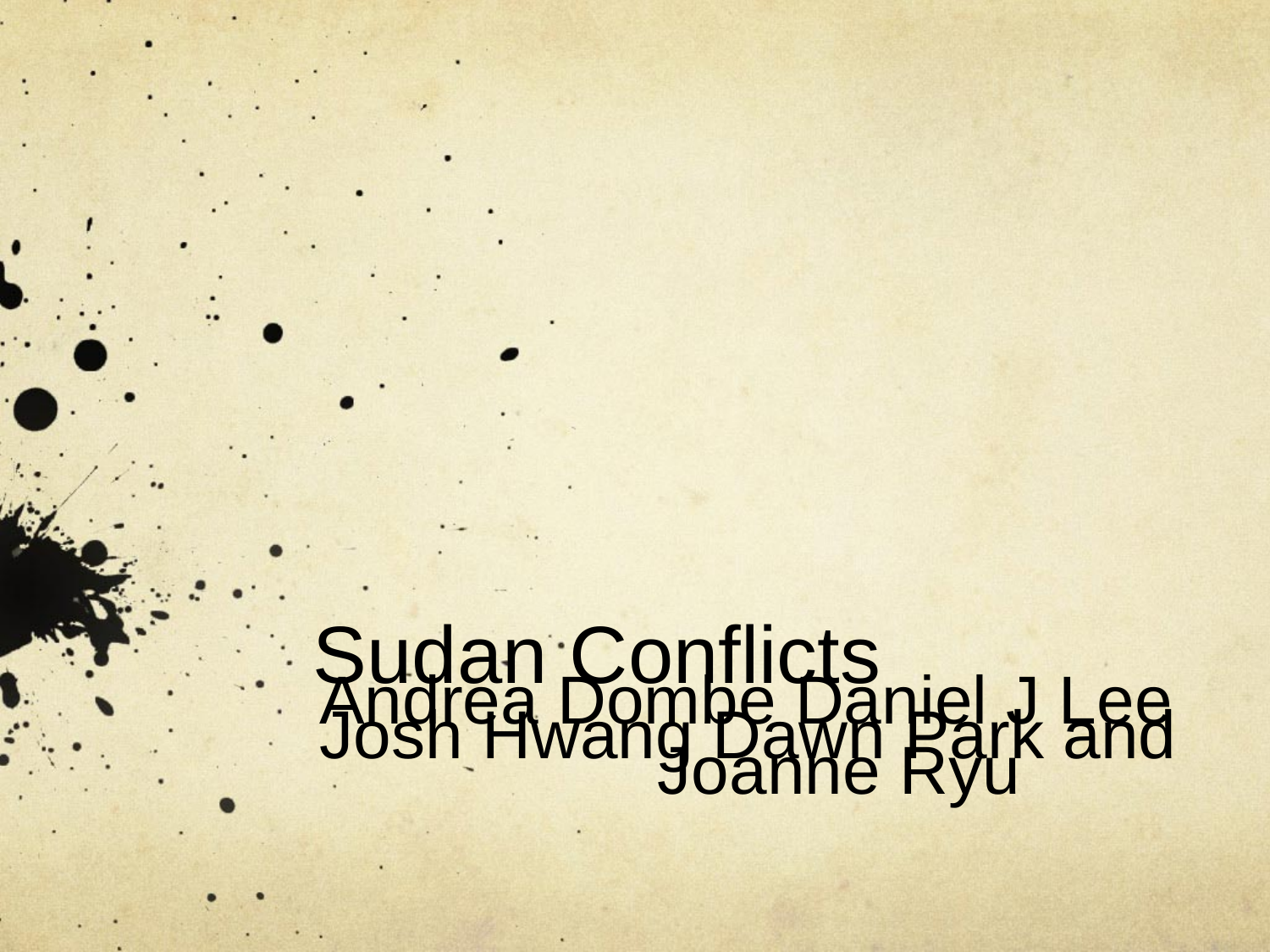

# Sudan Conflicts
Andrea Dombe Daniel J Lee
Josh Hwang Dawn Park and                    Joanne Ryu